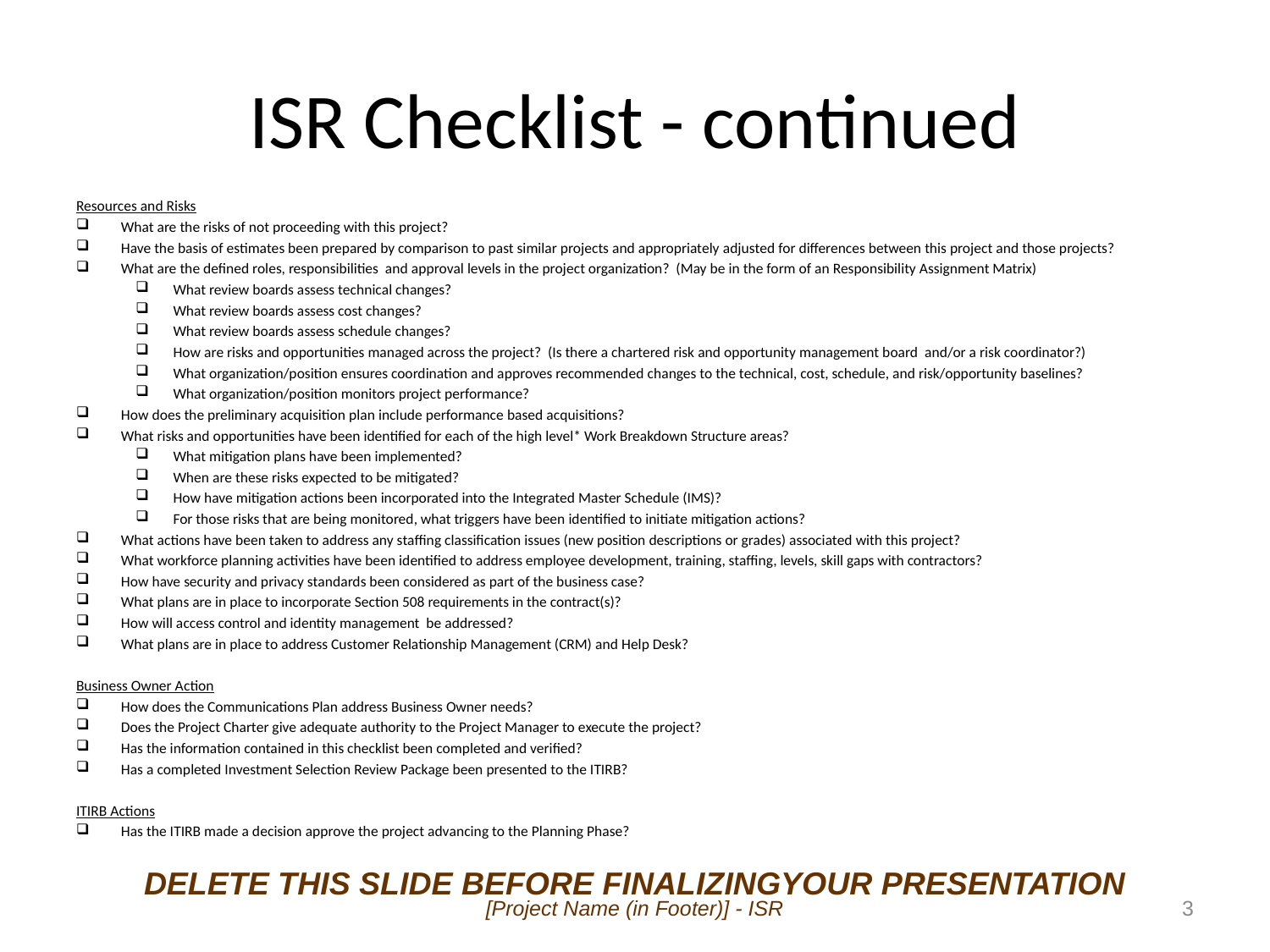

# ISR Checklist - continued
Resources and Risks
What are the risks of not proceeding with this project?
Have the basis of estimates been prepared by comparison to past similar projects and appropriately adjusted for differences between this project and those projects?
What are the defined roles, responsibilities  and approval levels in the project organization?  (May be in the form of an Responsibility Assignment Matrix)
What review boards assess technical changes?
What review boards assess cost changes?
What review boards assess schedule changes?
How are risks and opportunities managed across the project?  (Is there a chartered risk and opportunity management board  and/or a risk coordinator?)
What organization/position ensures coordination and approves recommended changes to the technical, cost, schedule, and risk/opportunity baselines?
What organization/position monitors project performance?
How does the preliminary acquisition plan include performance based acquisitions?
What risks and opportunities have been identified for each of the high level* Work Breakdown Structure areas?
What mitigation plans have been implemented?
When are these risks expected to be mitigated?
How have mitigation actions been incorporated into the Integrated Master Schedule (IMS)?
For those risks that are being monitored, what triggers have been identified to initiate mitigation actions?
What actions have been taken to address any staffing classification issues (new position descriptions or grades) associated with this project?
What workforce planning activities have been identified to address employee development, training, staffing, levels, skill gaps with contractors?
How have security and privacy standards been considered as part of the business case?
What plans are in place to incorporate Section 508 requirements in the contract(s)?
How will access control and identity management  be addressed?
What plans are in place to address Customer Relationship Management (CRM) and Help Desk?

Business Owner Action
How does the Communications Plan address Business Owner needs?
Does the Project Charter give adequate authority to the Project Manager to execute the project?
Has the information contained in this checklist been completed and verified?
Has a completed Investment Selection Review Package been presented to the ITIRB?

ITIRB Actions
Has the ITIRB made a decision approve the project advancing to the Planning Phase?
DELETE THIS SLIDE BEFORE FINALIZINGYOUR PRESENTATION
[Project Name (in Footer)] - ISR
3